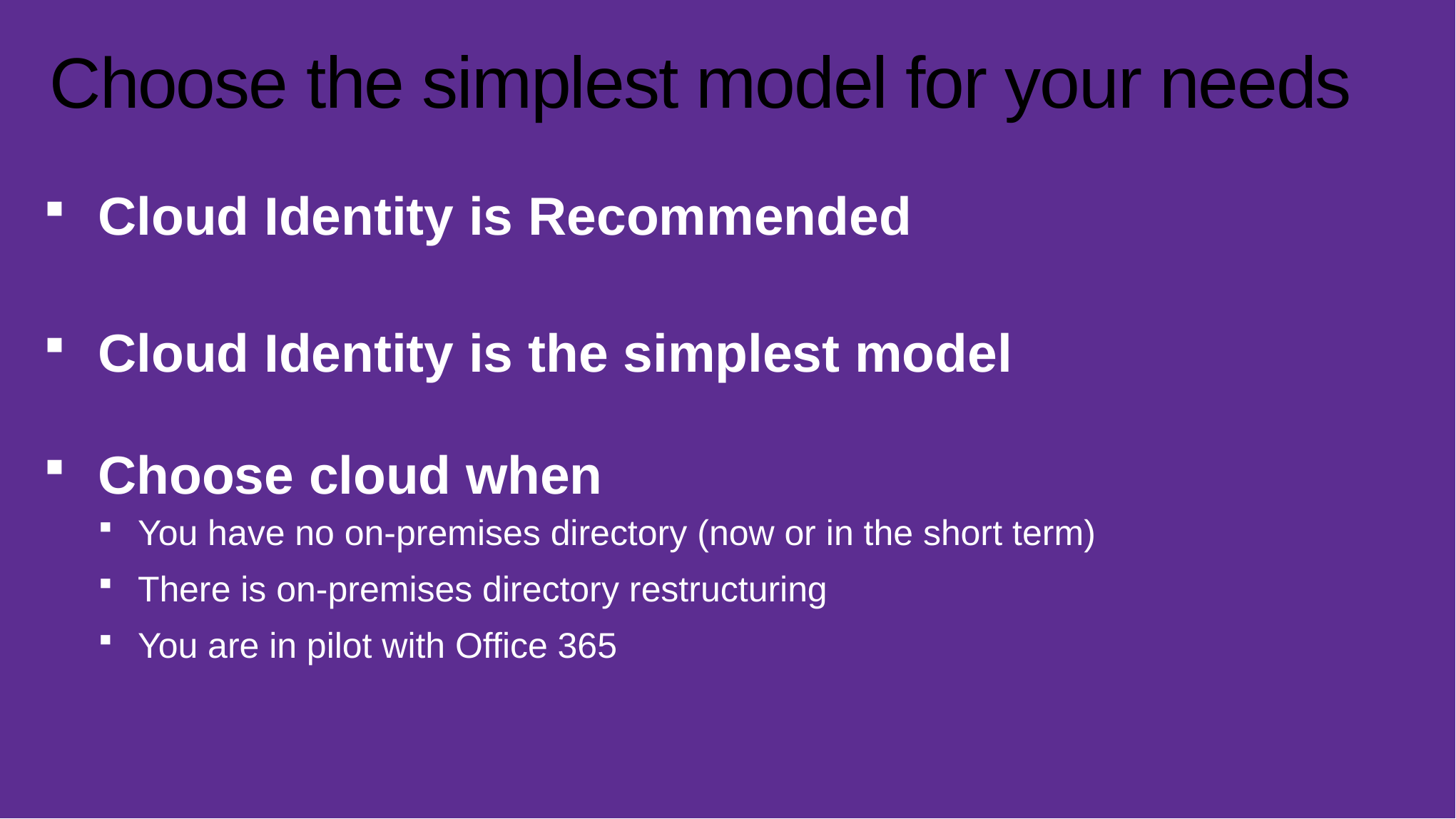

# Choose the simplest model for your needs
Cloud Identity is Recommended

Cloud Identity is the simplest model

Choose cloud when
You have no on-premises directory (now or in the short term)
There is on-premises directory restructuring
You are in pilot with Office 365